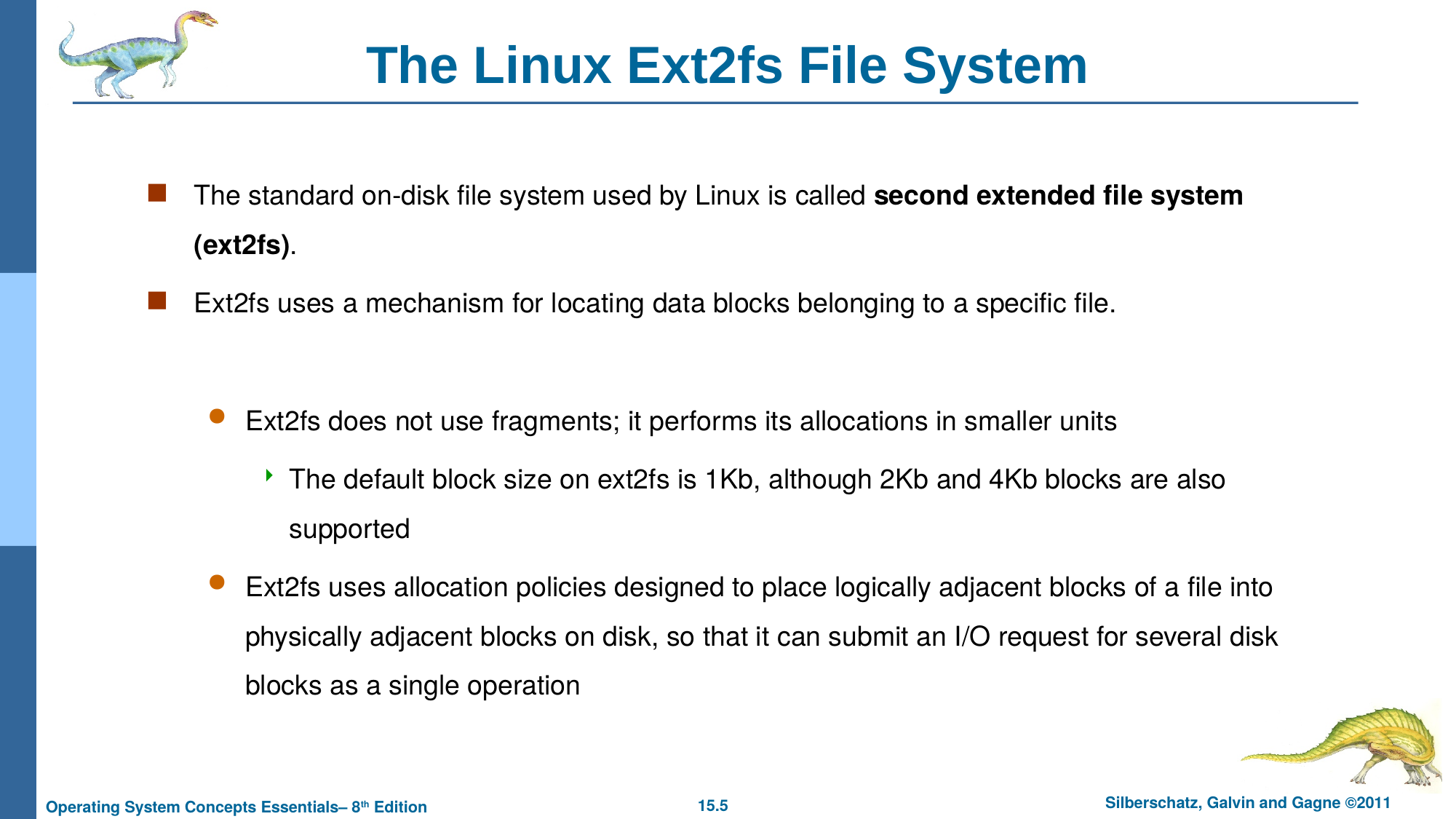

# The Linux Ext2fs File System
The standard on-disk file system used by Linux is called second extended file system (ext2fs).
Ext2fs uses a mechanism for locating data blocks belonging to a specific file.

Ext2fs does not use fragments; it performs its allocations in smaller units
The default block size on ext2fs is 1Kb, although 2Kb and 4Kb blocks are also supported
Ext2fs uses allocation policies designed to place logically adjacent blocks of a file into physically adjacent blocks on disk, so that it can submit an I/O request for several disk blocks as a single operation